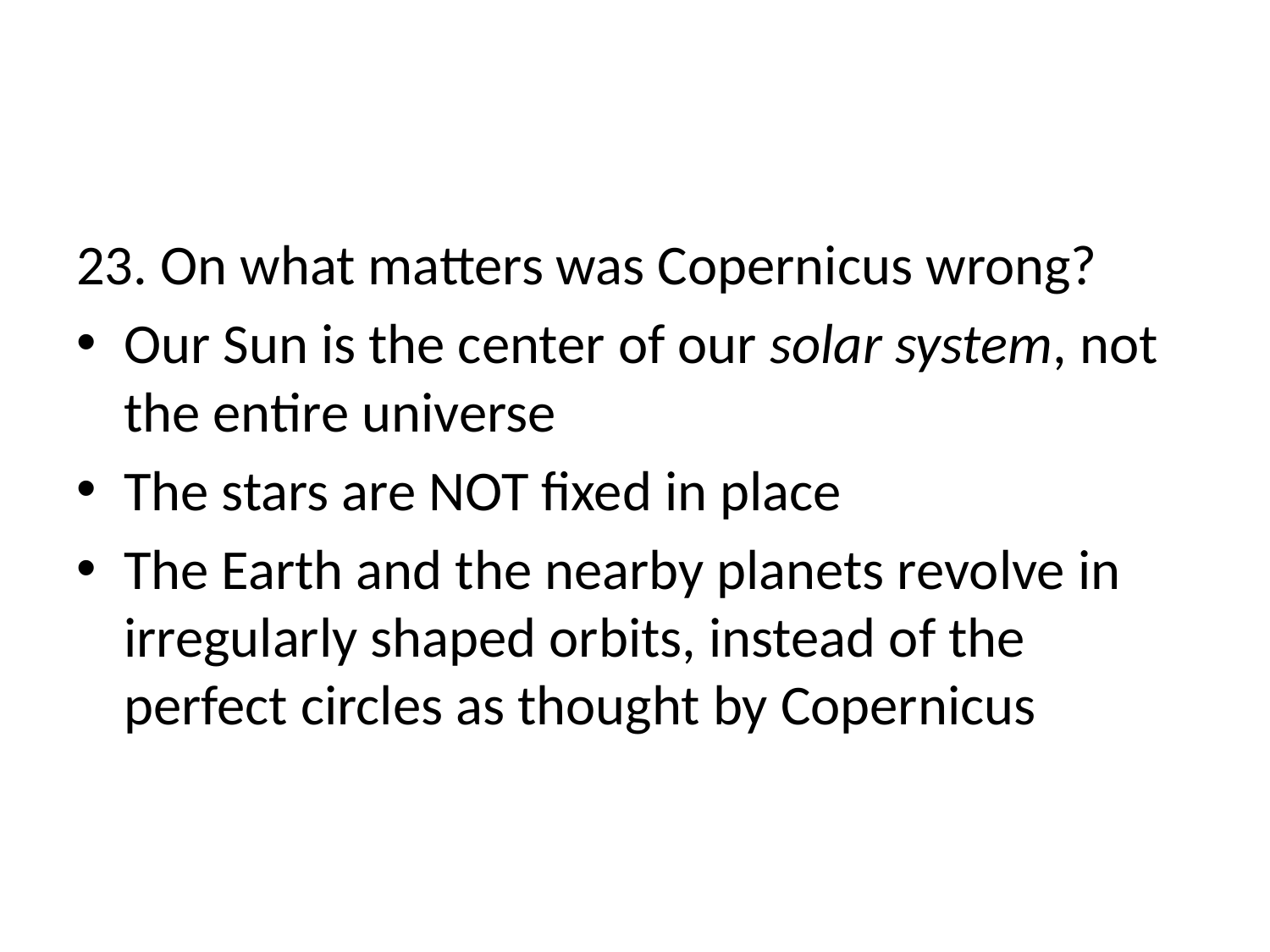

#
23. On what matters was Copernicus wrong?
Our Sun is the center of our solar system, not the entire universe
The stars are NOT fixed in place
The Earth and the nearby planets revolve in irregularly shaped orbits, instead of the perfect circles as thought by Copernicus